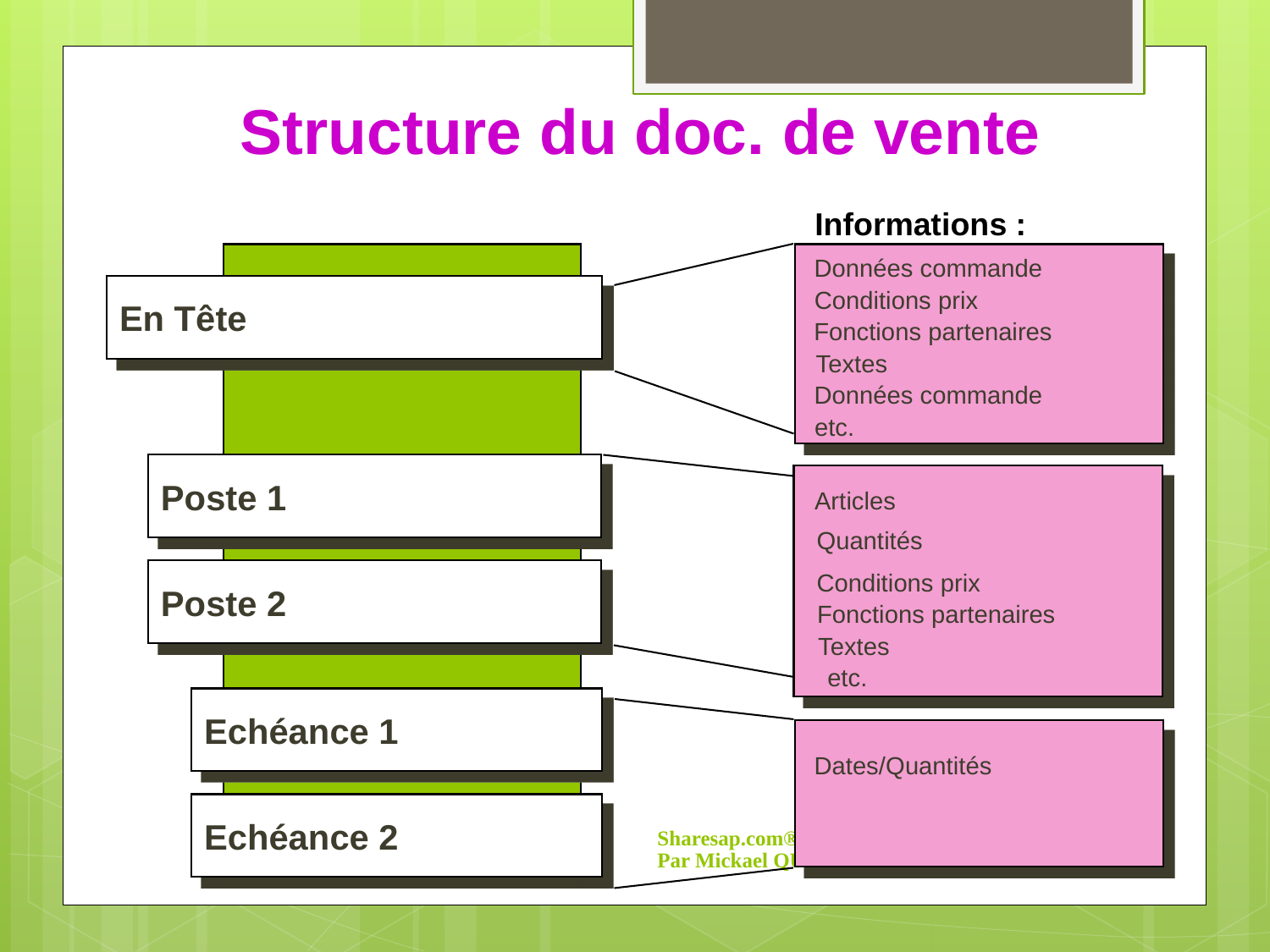

Structure du doc. de vente
Informations :

Données commande
En Tête
Conditions prix
Fonctions partenaires
Textes

Données commande
etc.
Poste 1

Articles
Quantités
Poste 2
Conditions prix
Fonctions partenaires
Textes

etc.
Echéance 1

Dates/Quantités
Echéance 2
Sharesap.com®. Copyright©. All rights reserved. Par Mickael QUESNOT, Consultant SAP